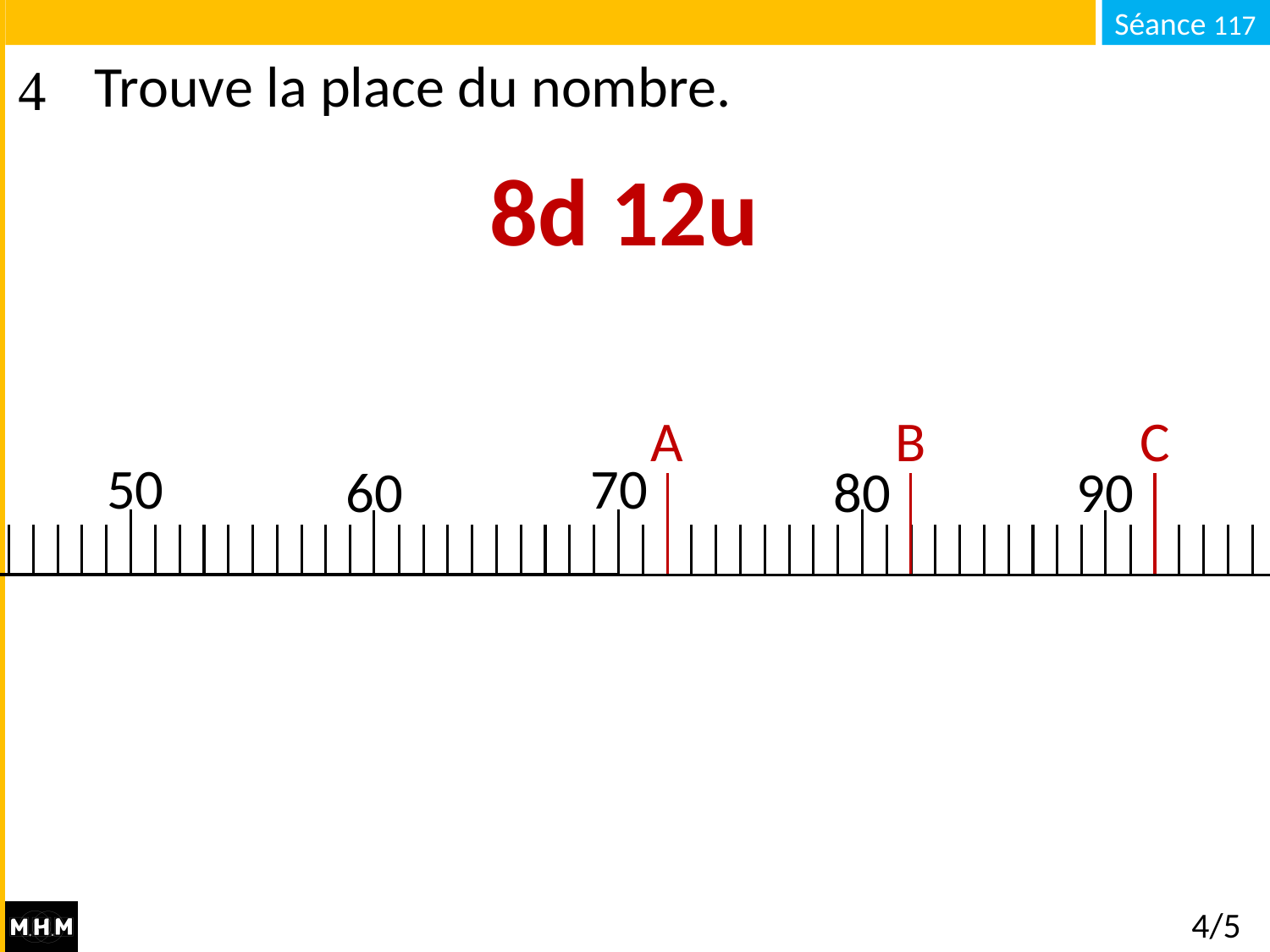

# Trouve la place du nombre.
8d 12u
A
B
C
50
70
80
90
60
4/5